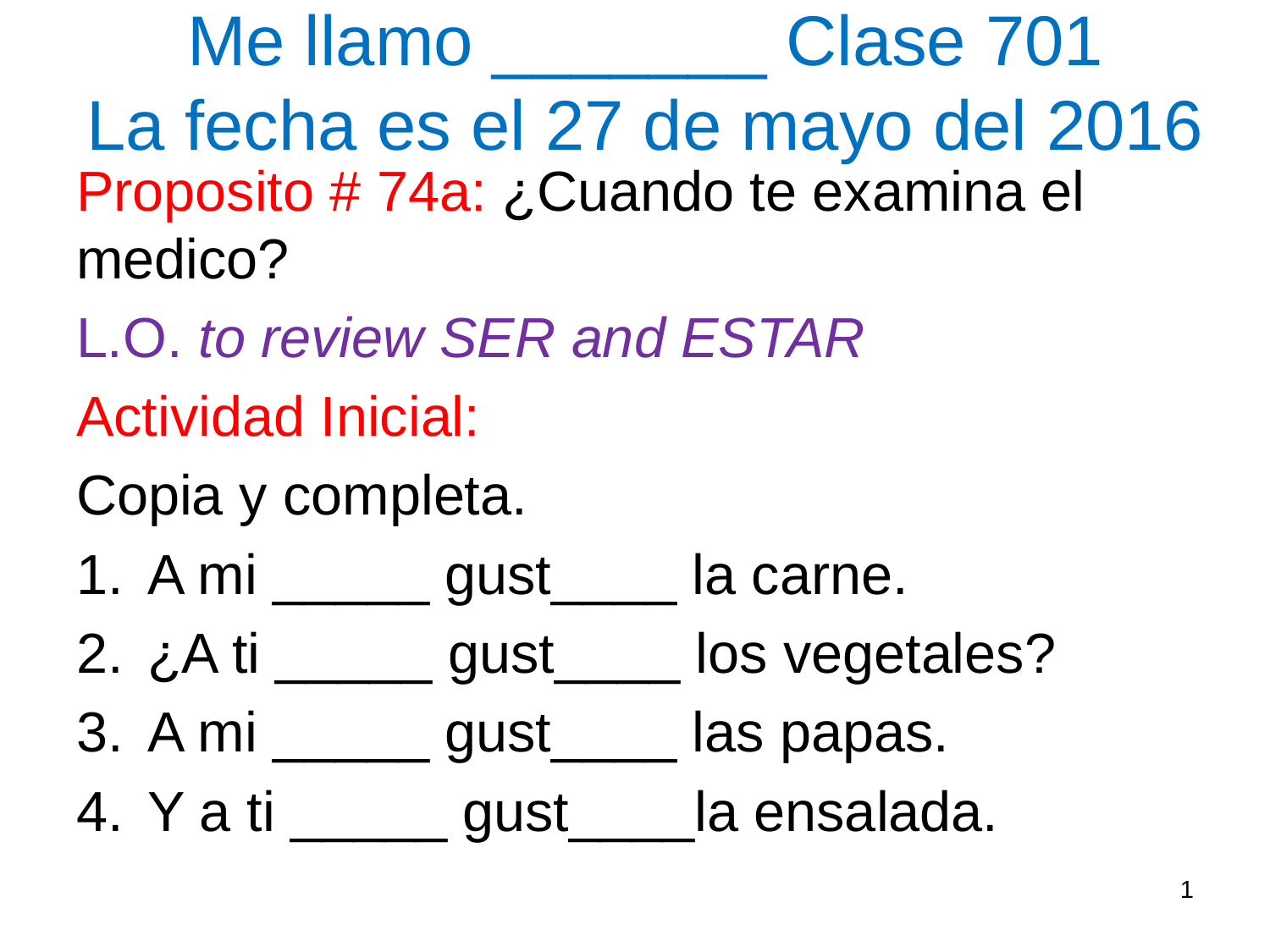

# Me llamo _______ Clase 701 La fecha es el 27 de mayo del 2016
Proposito # 74a: ¿Cuando te examina el medico?
L.O. to review SER and ESTAR
Actividad Inicial:
Copia y completa.
A mi _____ gust____ la carne.
¿A ti _____ gust____ los vegetales?
A mi _____ gust____ las papas.
Y a ti _____ gust____la ensalada.
1